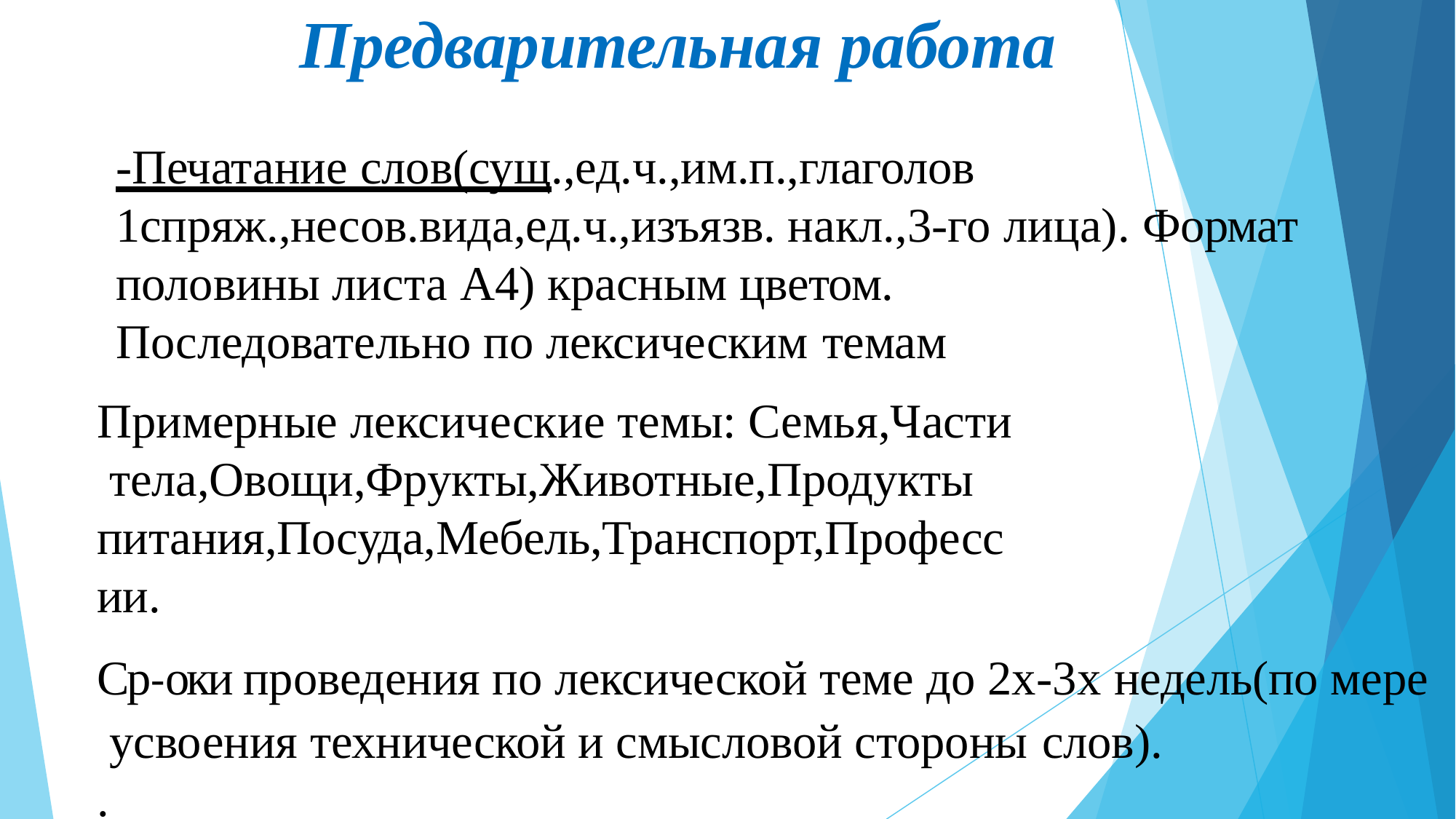

# Предварительная работа
-Печатание слов(сущ.,ед.ч.,им.п.,глаголов
1спряж.,несов.вида,ед.ч.,изъязв. накл.,3-го лица). Формат  половины листа А4) красным цветом.
Последовательно по лексическим темам
Примерные лексические темы: Семья,Части  тела,Овощи,Фрукты,Животные,Продукты
питания,Посуда,Мебель,Транспорт,Профессии.
Ср-оки проведения по лексической теме до 2х-3х недель(по мере  усвоения технической и смысловой стороны слов).
.